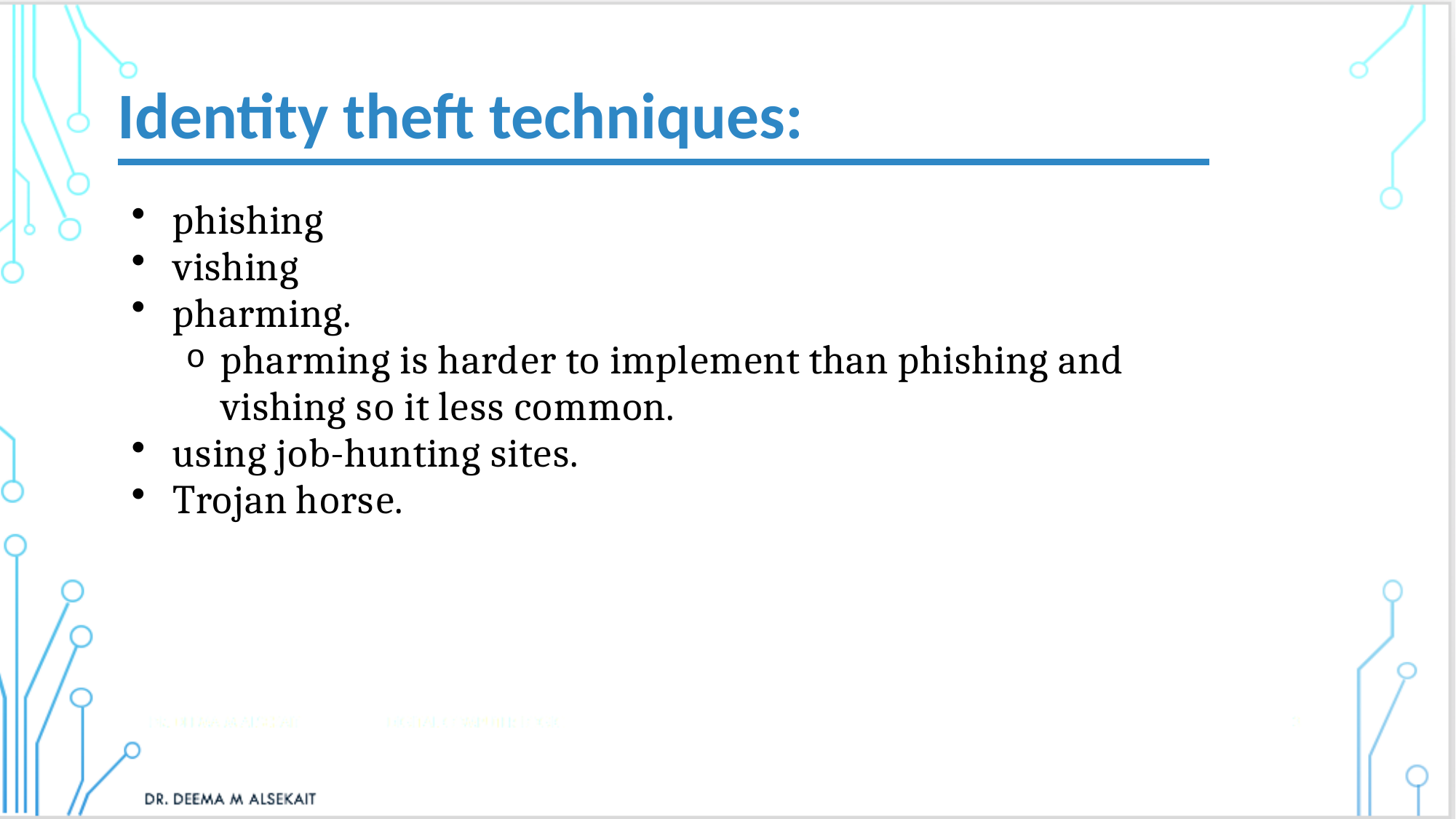

# Identity theft techniques:
phishing
vishing
pharming.
pharming is harder to implement than phishing and vishing so it less common.
using job-hunting sites.
Trojan horse.